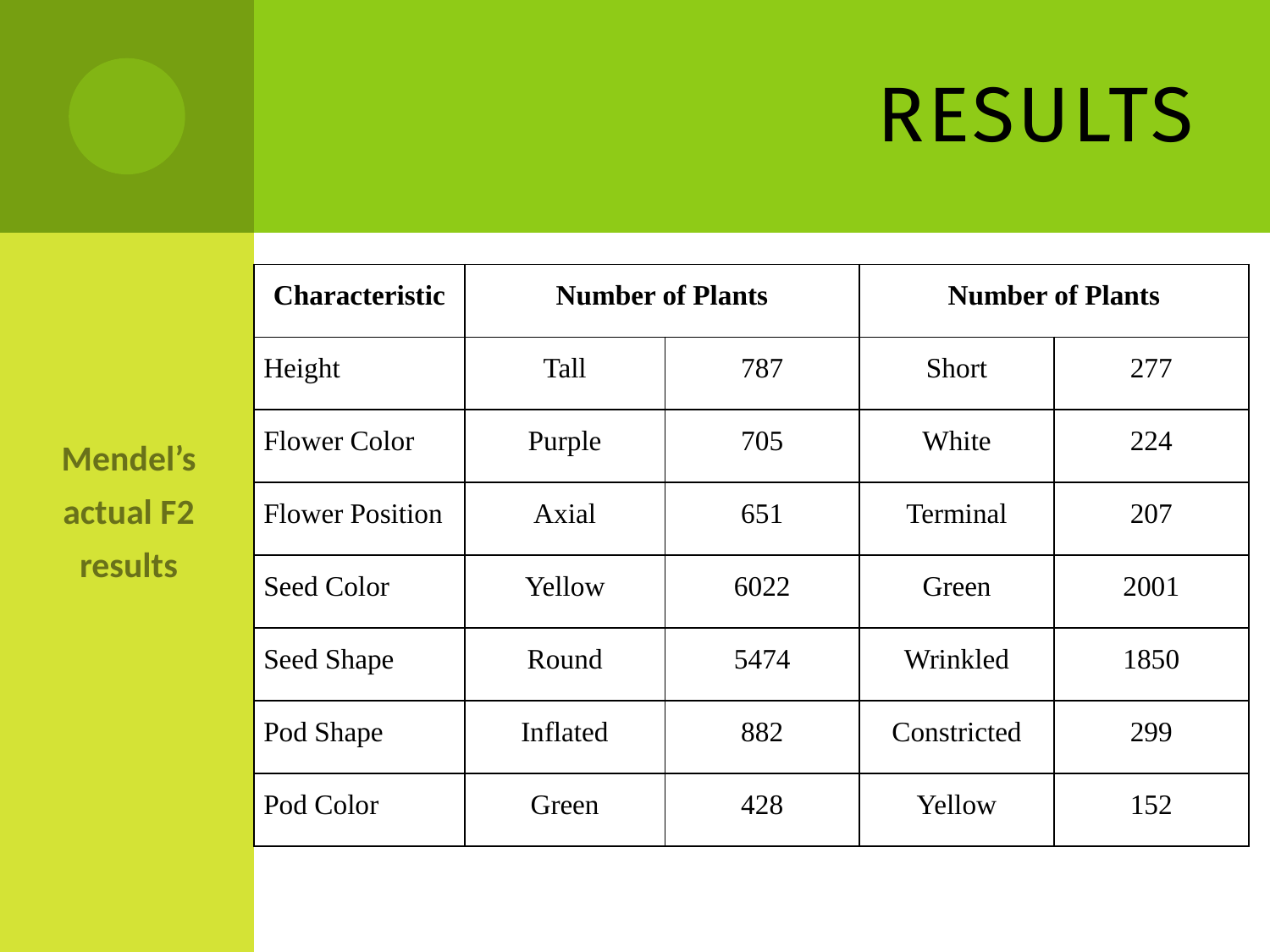

# Results
| Characteristic | Number of Plants |  | Number of Plants |  |
| --- | --- | --- | --- | --- |
| Height | Tall | 787 | Short | 277 |
| Flower Color | Purple | 705 | White | 224 |
| Flower Position | Axial | 651 | Terminal | 207 |
| Seed Color | Yellow | 6022 | Green | 2001 |
| Seed Shape | Round | 5474 | Wrinkled | 1850 |
| Pod Shape | Inflated | 882 | Constricted | 299 |
| Pod Color | Green | 428 | Yellow | 152 |
Mendel’s actual F2 results